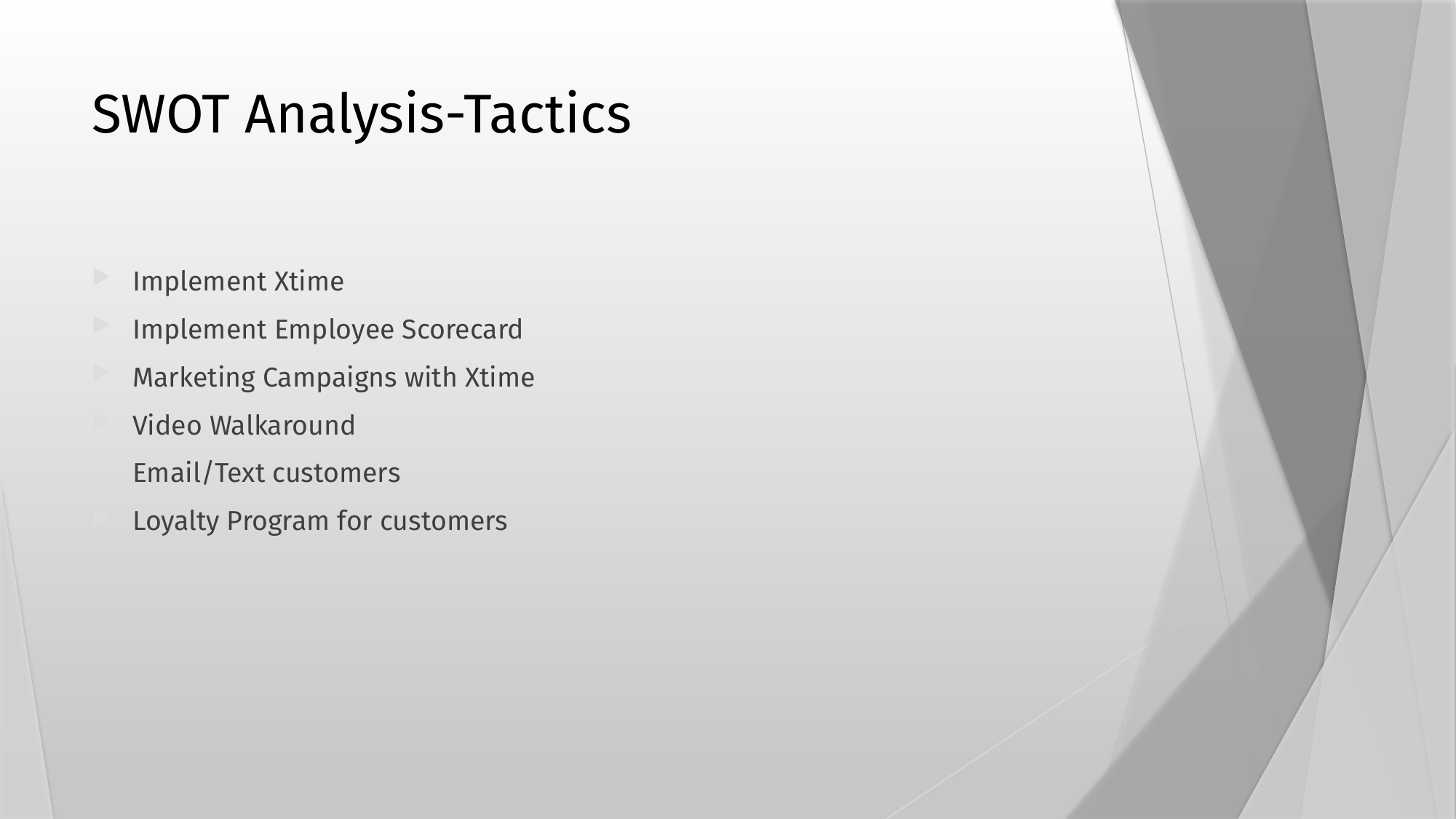

# SWOT Analysis-Tactics
Implement Xtime
Implement Employee Scorecard
Marketing Campaigns with Xtime
Video Walkaround
Email/Text customers
Loyalty Program for customers